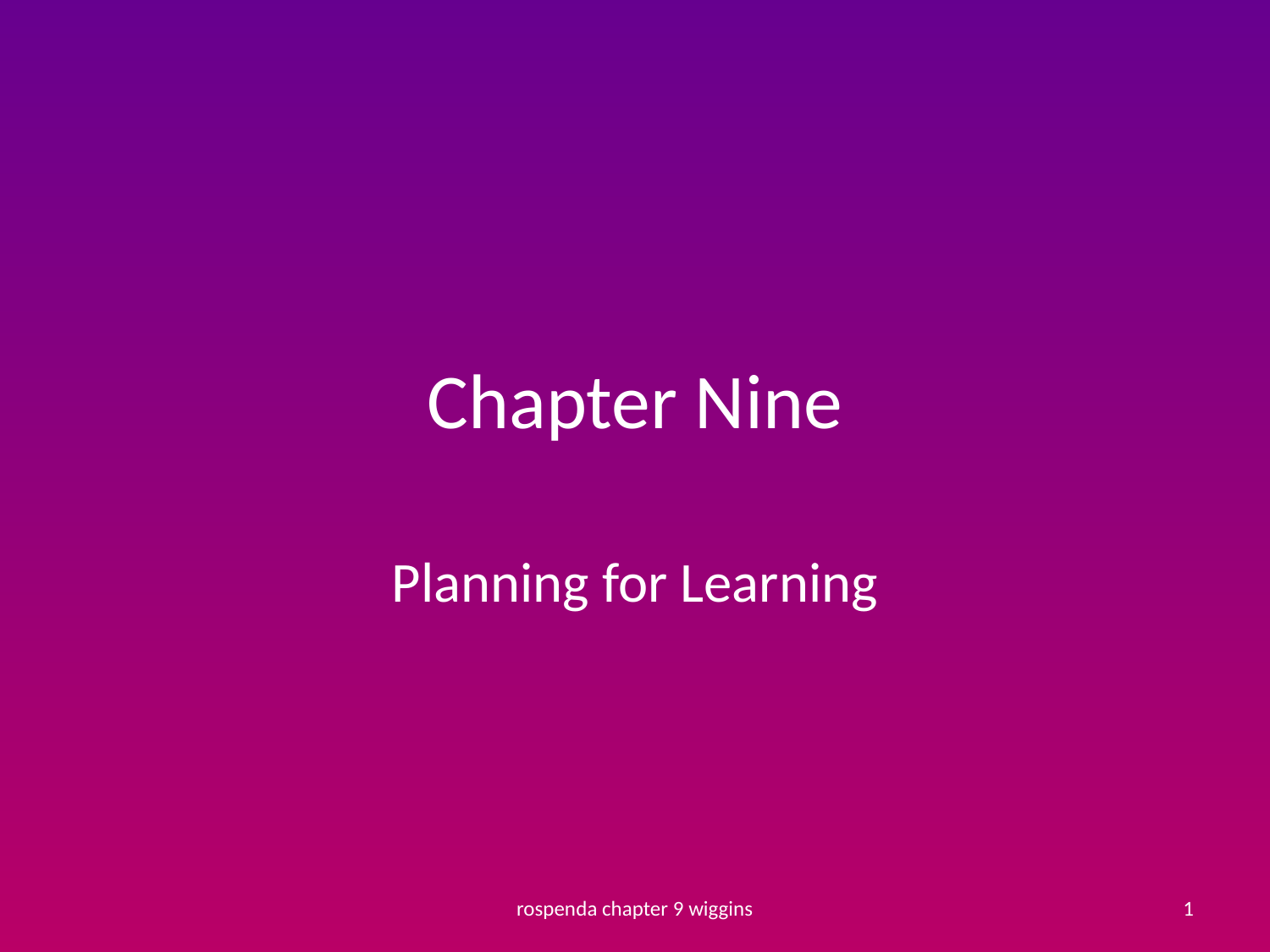

# Chapter Nine
Planning for Learning
rospenda chapter 9 wiggins
1